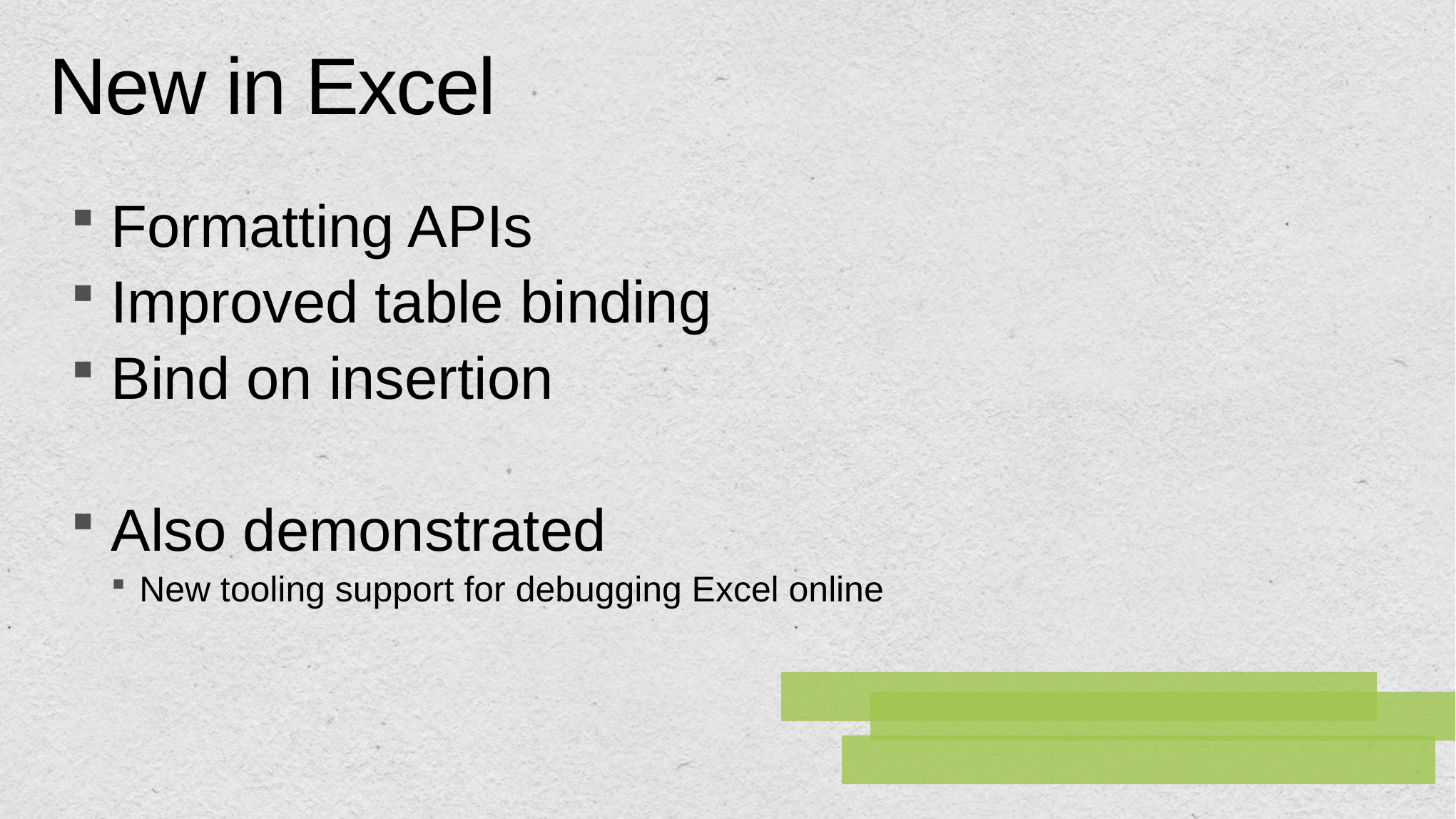

# New in Excel
Formatting APIs
Improved table binding
Bind on insertion

Also demonstrated
New tooling support for debugging Excel online